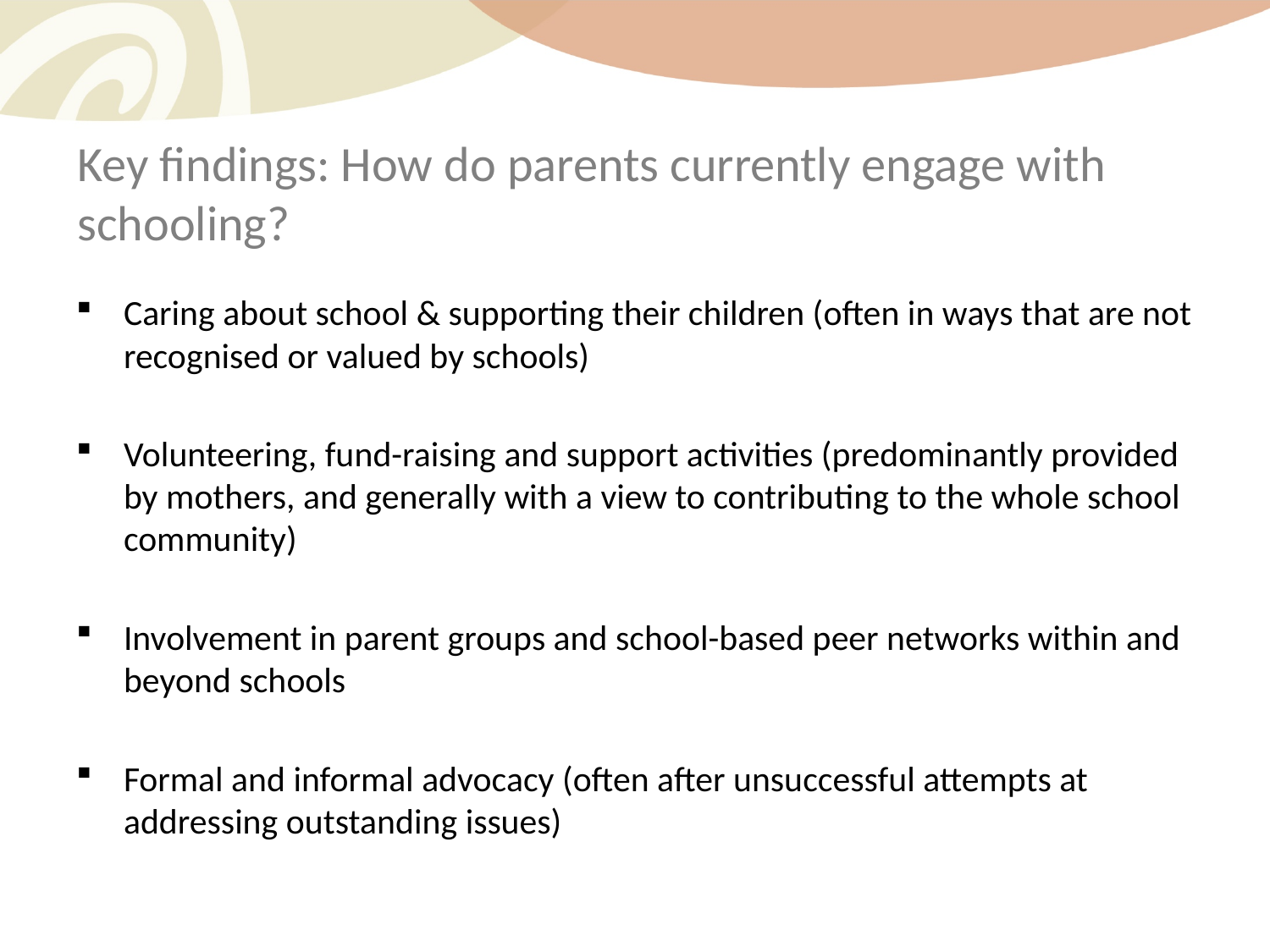

# Key findings: How do parents currently engage with schooling?

Caring about school & supporting their children (often in ways that are not recognised or valued by schools)

Volunteering, fund-raising and support activities (predominantly provided by mothers, and generally with a view to contributing to the whole school community)

Involvement in parent groups and school-based peer networks within and beyond schools

Formal and informal advocacy (often after unsuccessful attempts at addressing outstanding issues)